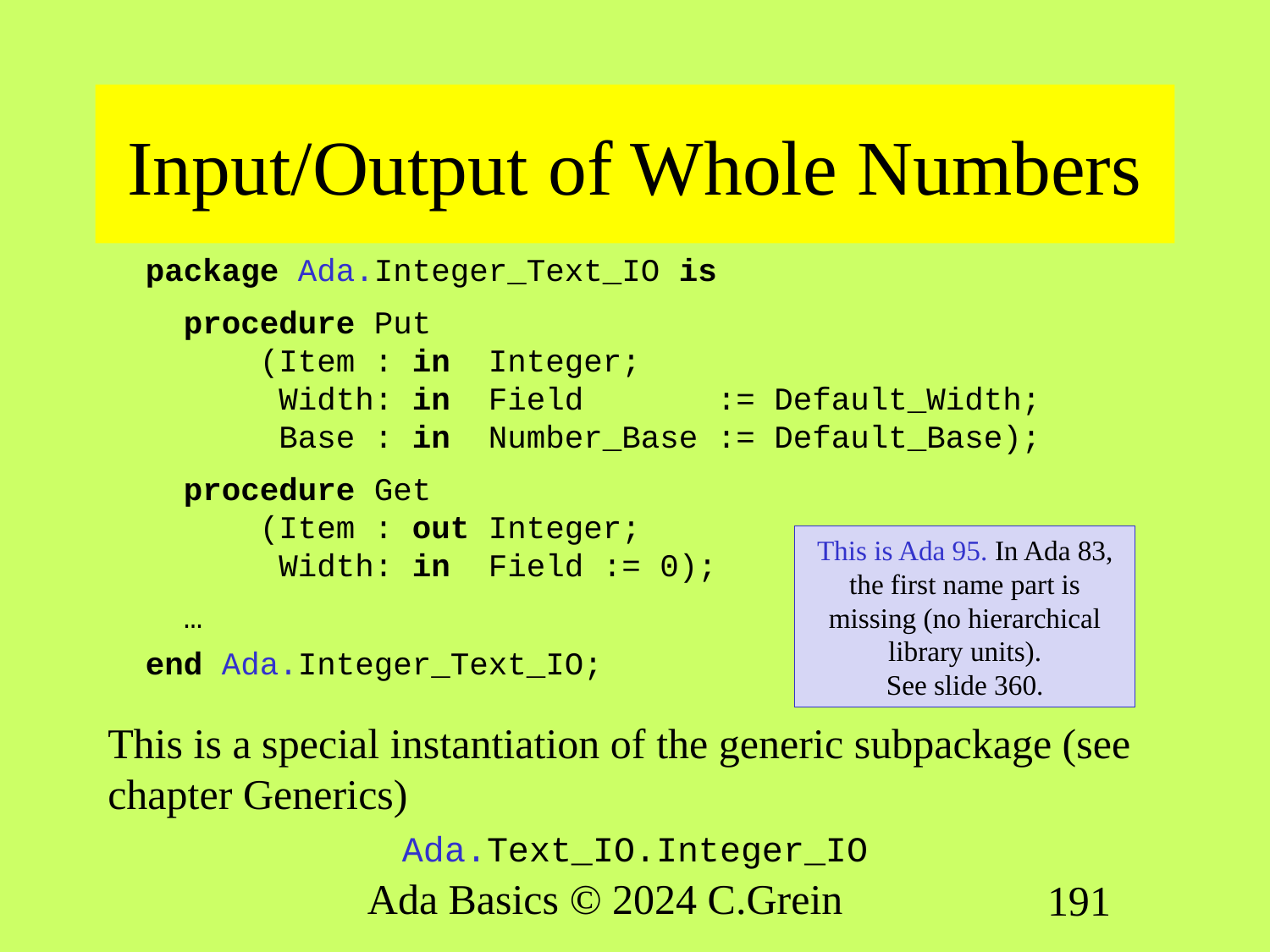

# Input/Output of Whole Numbers
package Ada.Integer_Text_IO is
  procedure Put
      (Item : in  Integer;
       Width: in  Field       := Default_Width;
       Base : in  Number_Base := Default_Base);
  procedure Get
      (Item : out Integer;
       Width: in  Field := 0);
  …
end Ada.Integer_Text_IO;

This is a special instantiation of the generic subpackage (see chapter Generics)
Ada.Text_IO.Integer_IO
This is Ada 95. In Ada 83, the first name part is missing (no hierarchical library units).
See slide 360.
Ada Basics © 2024 C.Grein
191